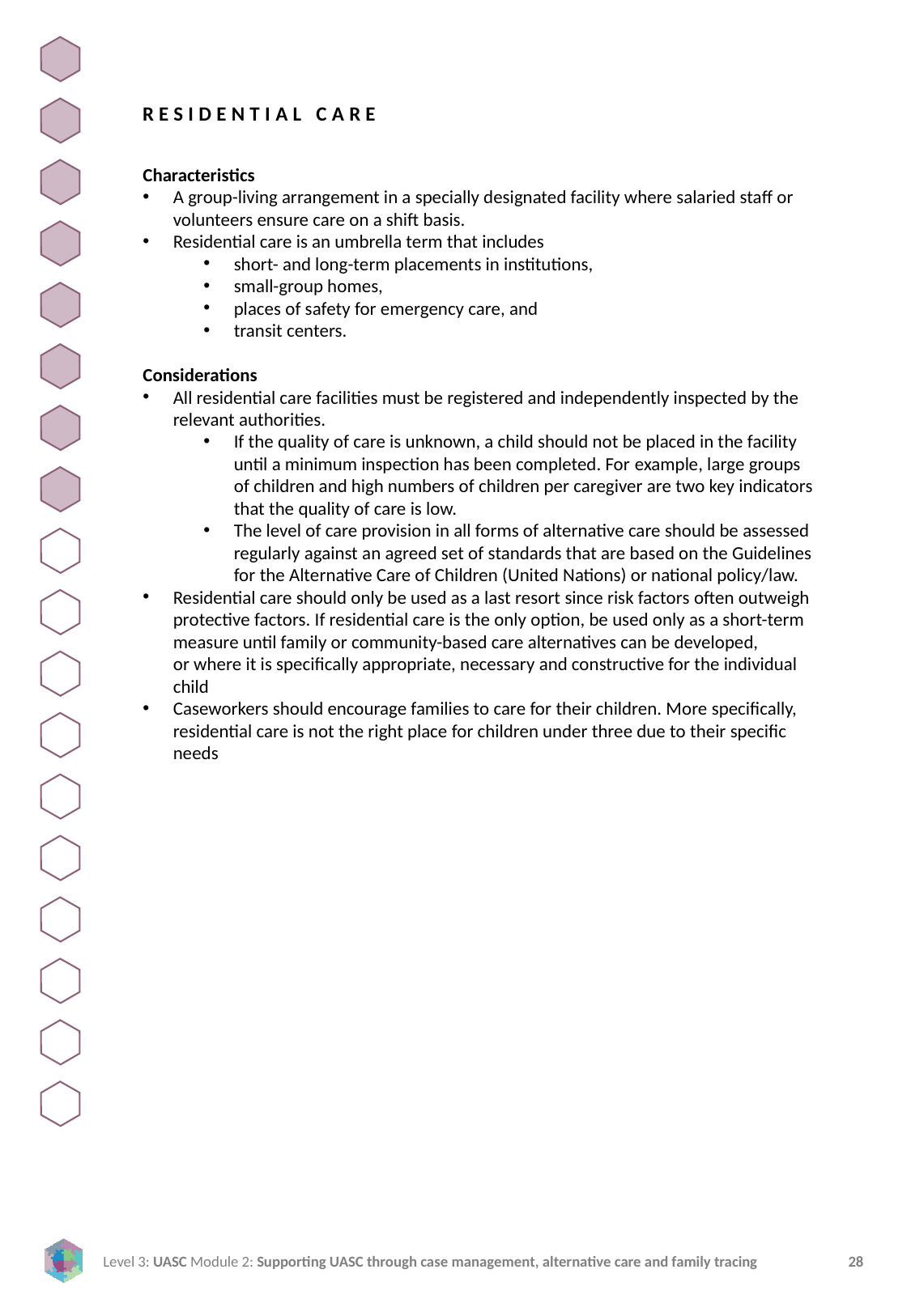

RESIDENTIAL CARE

Characteristics
A group-living arrangement in a specially designated facility where salaried staff or volunteers ensure care on a shift basis.
Residential care is an umbrella term that includes
short- and long-term placements in institutions,
small-group homes,
places of safety for emergency care, and
transit centers.

Considerations
All residential care facilities must be registered and independently inspected by the relevant authorities.
If the quality of care is unknown, a child should not be placed in the facility until a minimum inspection has been completed. For example, large groups of children and high numbers of children per caregiver are two key indicators that the quality of care is low.
The level of care provision in all forms of alternative care should be assessed regularly against an agreed set of standards that are based on the Guidelines for the Alternative Care of Children (United Nations) or national policy/law.
Residential care should only be used as a last resort since risk factors often outweigh protective factors. If residential care is the only option, be used only as a short-term measure until family or community-based care alternatives can be developed, or where it is specifically appropriate, necessary and constructive for the individual child
Caseworkers should encourage families to care for their children. More specifically, residential care is not the right place for children under three due to their specific needs